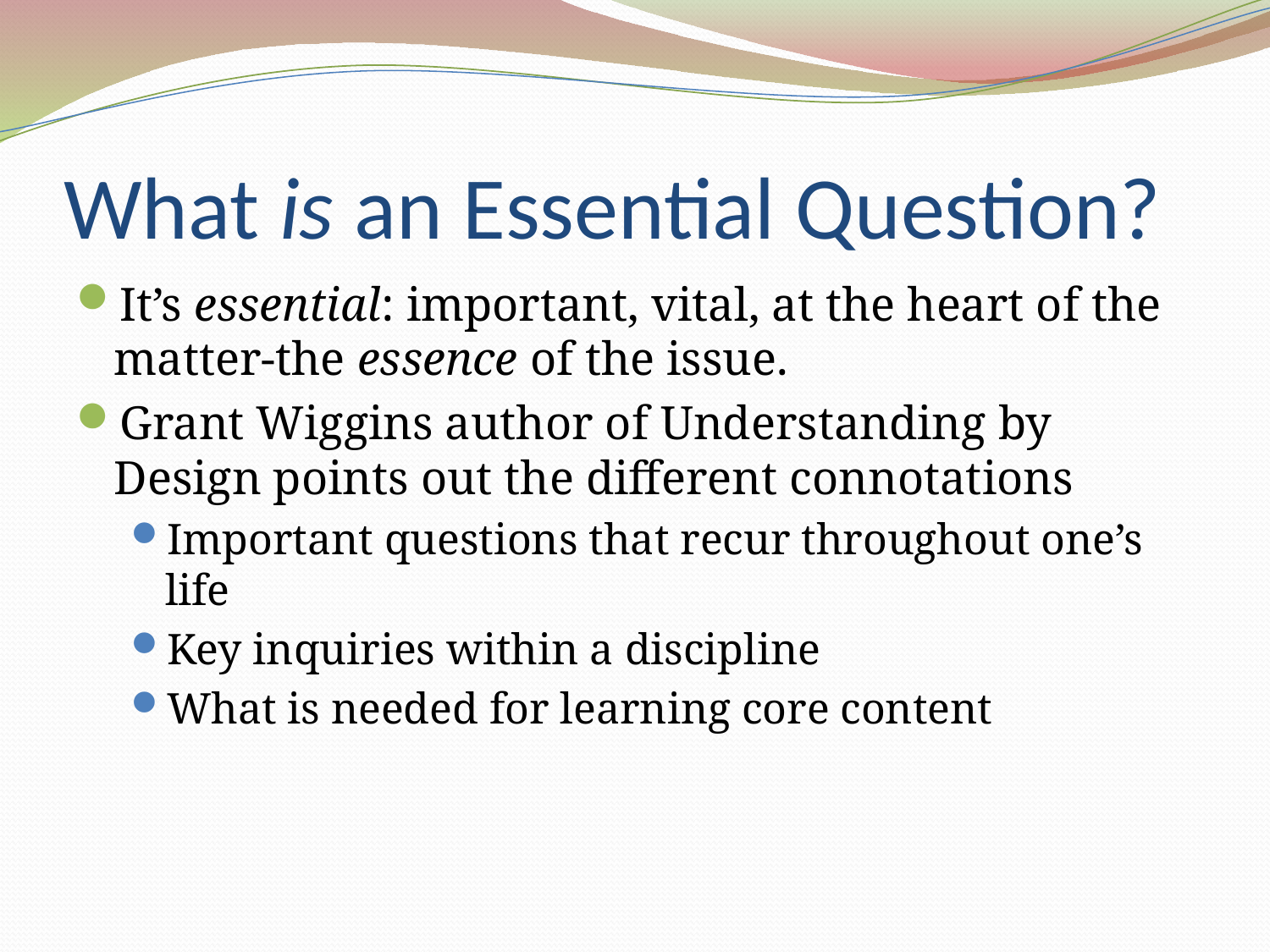

# What is an Essential Question?
It’s essential: important, vital, at the heart of the matter-the essence of the issue.
Grant Wiggins author of Understanding by Design points out the different connotations
Important questions that recur throughout one’s life
Key inquiries within a discipline
What is needed for learning core content